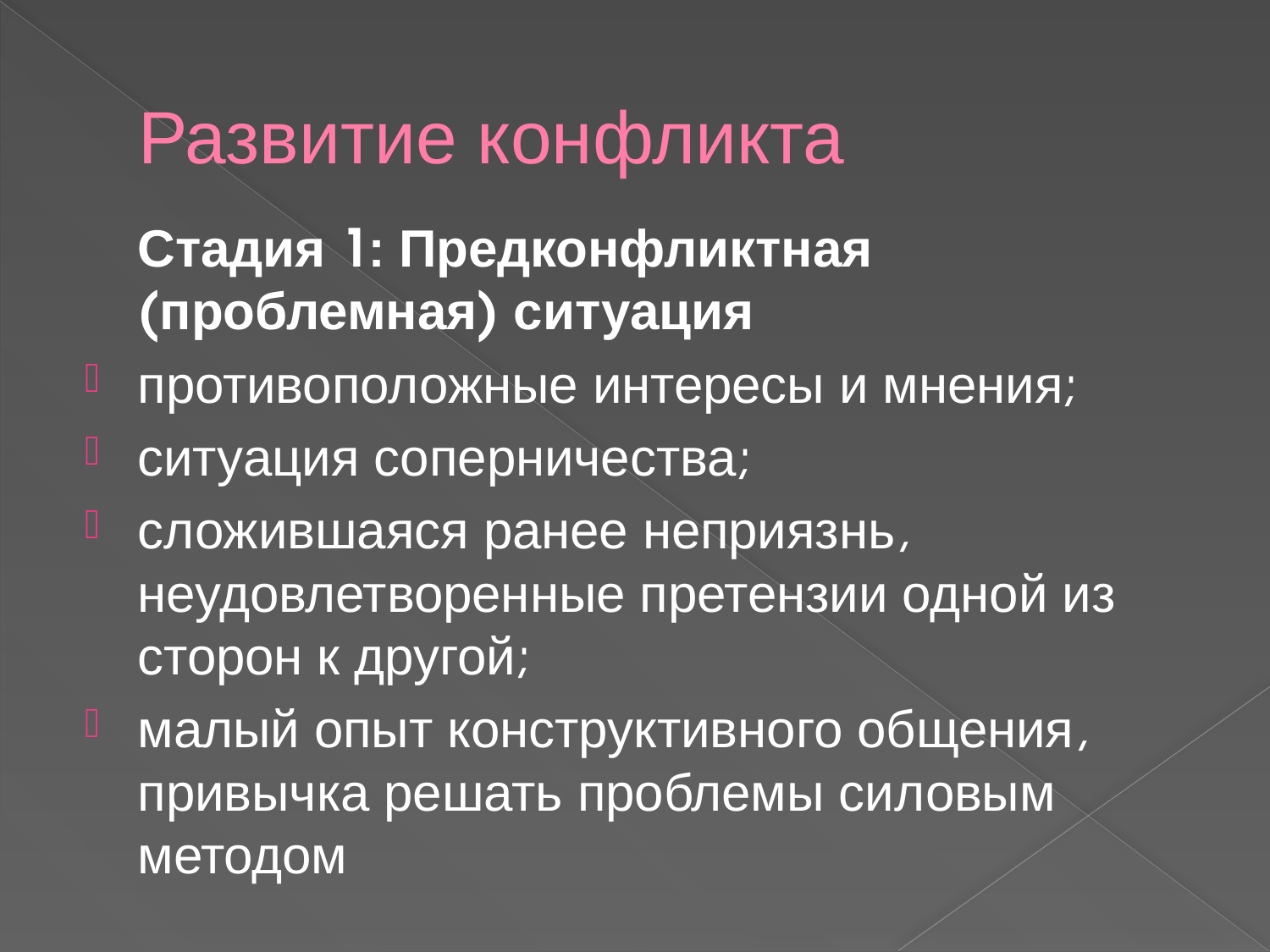

# Развитие конфликта
Стадия 1: Предконфликтная (проблемная) ситуация
противоположные интересы и мнения;
ситуация соперничества;
сложившаяся ранее неприязнь, неудовлетворенные претензии одной из сторон к другой;
малый опыт конструктивного общения, привычка решать проблемы силовым методом